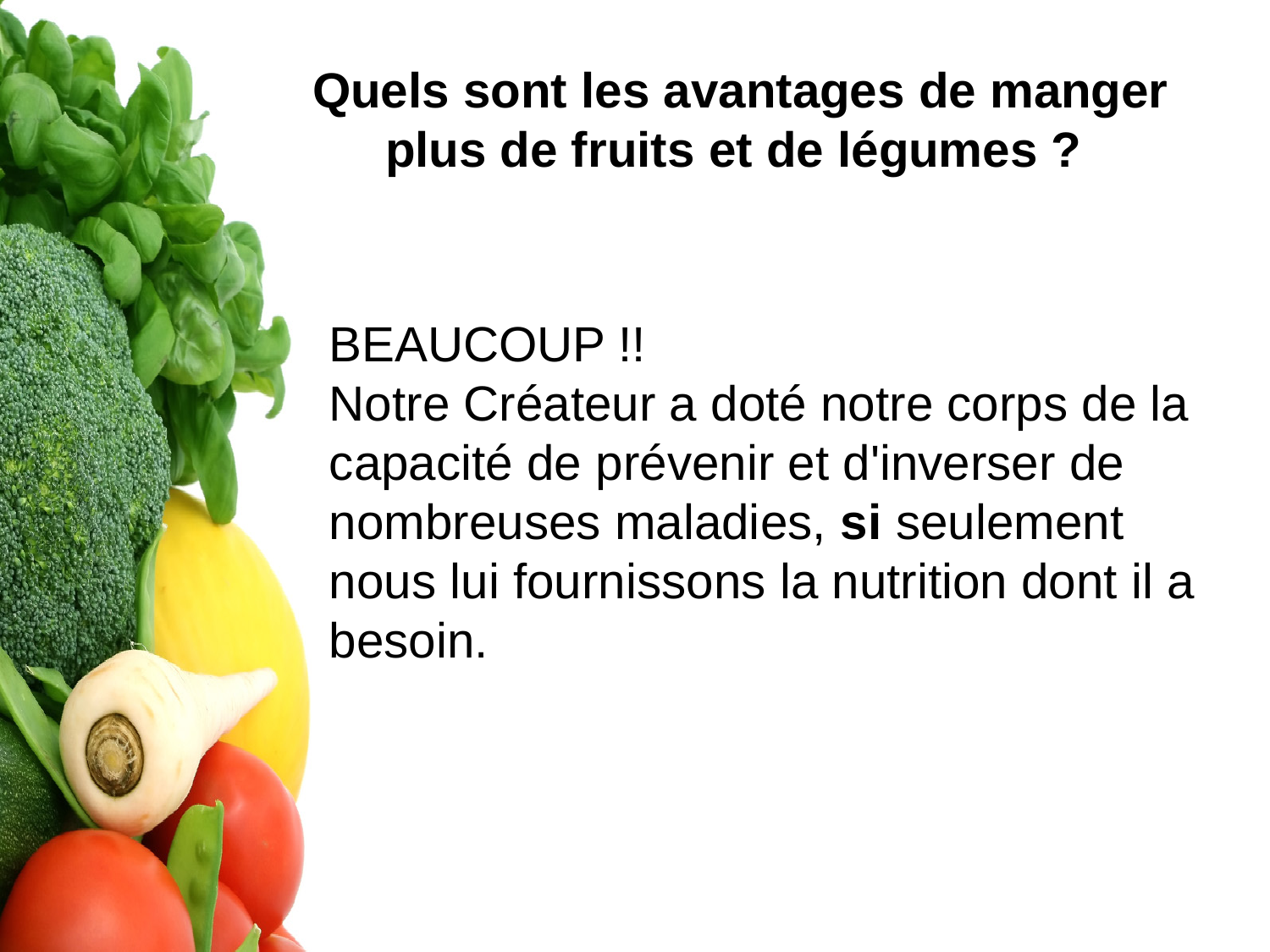

Quels sont les avantages de manger plus de fruits et de légumes ?
BEAUCOUP !!
Notre Créateur a doté notre corps de la capacité de prévenir et d'inverser de nombreuses maladies, si seulement nous lui fournissons la nutrition dont il a besoin.